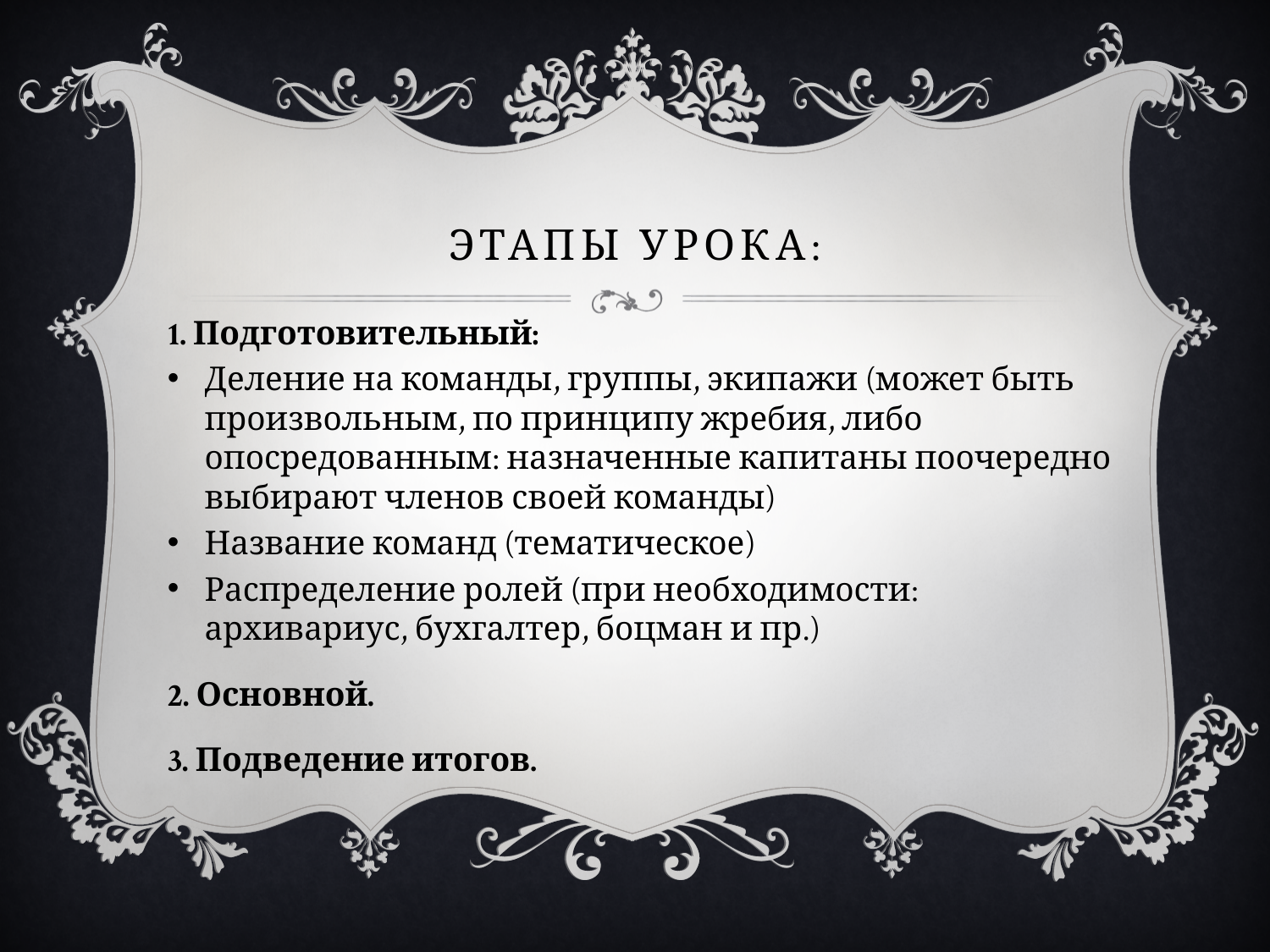

# Этапы урока:
1. Подготовительный:
Деление на команды, группы, экипажи (может быть произвольным, по принципу жребия, либо опосредованным: назначенные капитаны поочередно выбирают членов своей команды)
Название команд (тематическое)
Распределение ролей (при необходимости: архивариус, бухгалтер, боцман и пр.)
2. Основной.
3. Подведение итогов.